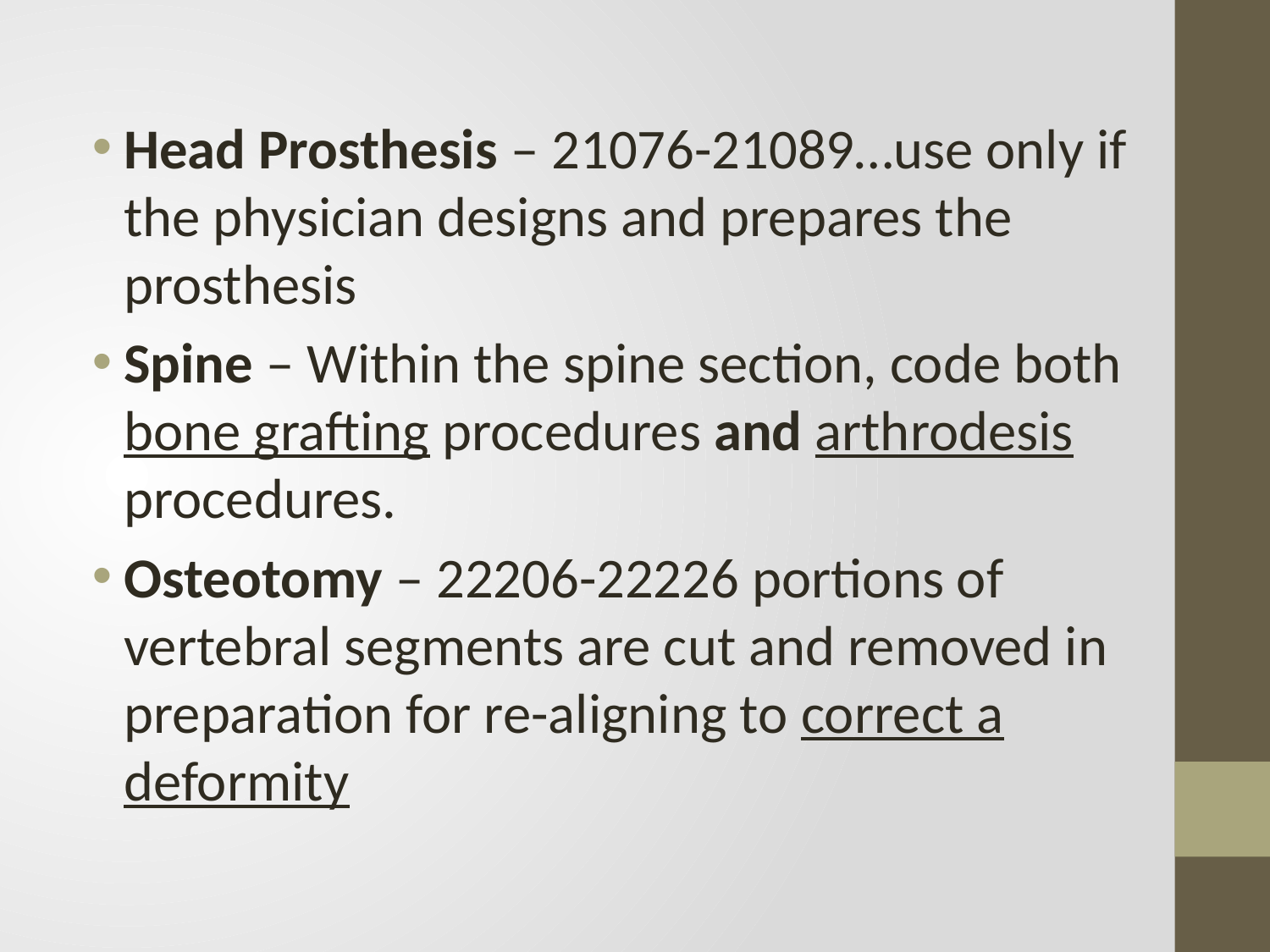

Head Prosthesis – 21076-21089…use only if the physician designs and prepares the prosthesis
Spine – Within the spine section, code both bone grafting procedures and arthrodesis procedures.
Osteotomy – 22206-22226 portions of vertebral segments are cut and removed in preparation for re-aligning to correct a deformity